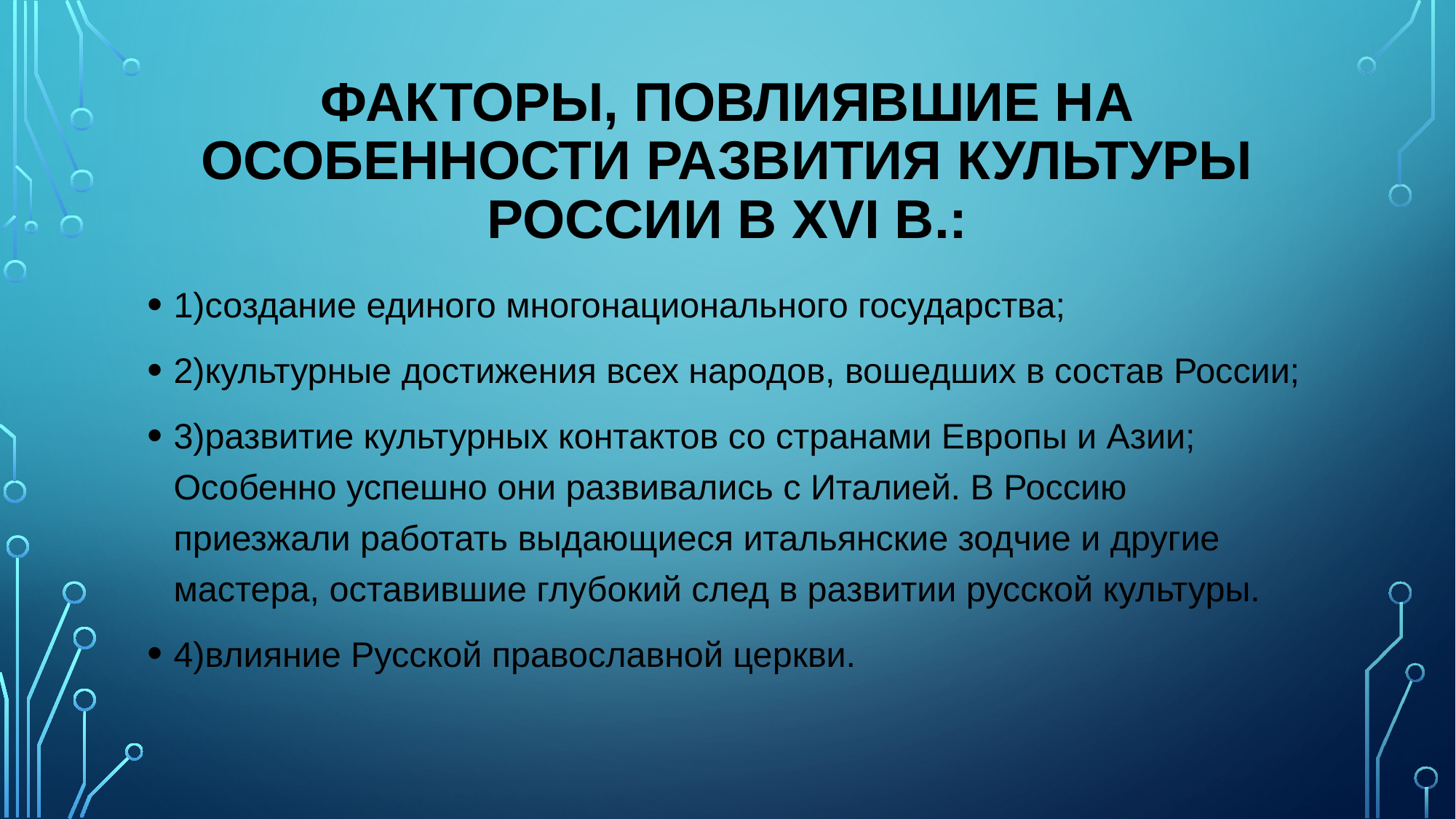

# Факторы, повлиявшие на особенности развития культуры России в XVI в.:
1)создание единого многонационального государства;
2)культурные достижения всех народов, вошедших в состав России;
3)развитие культурных контактов со странами Европы и Азии; Особенно успешно они развивались с Италией. В Россию приезжали работать выдающиеся итальянские зодчие и другие мастера, оставившие глубокий след в развитии русской культуры.
4)влияние Русской православной церкви.